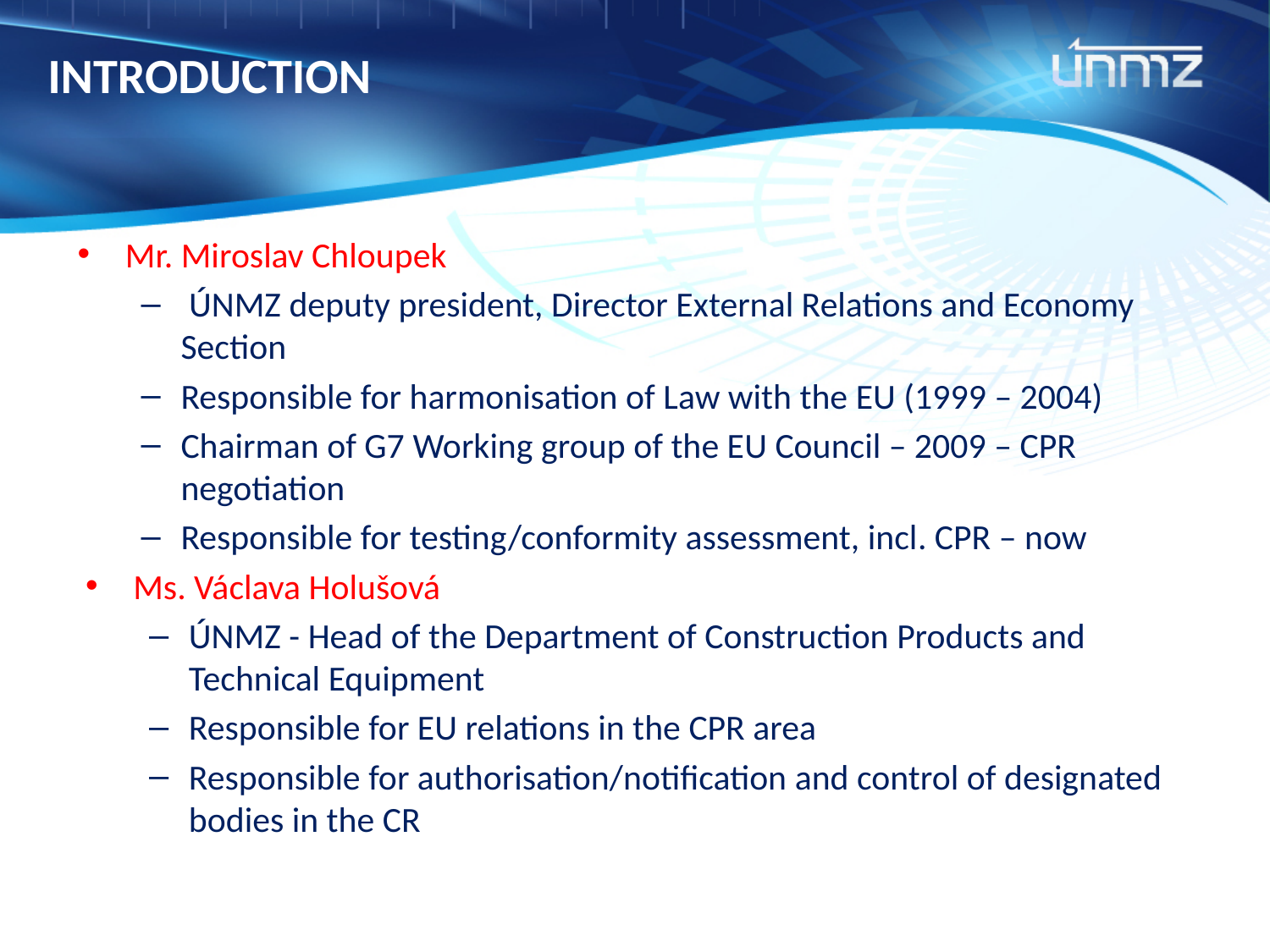

# INTRODUCTION
Mr. Miroslav Chloupek
 ÚNMZ deputy president, Director External Relations and Economy Section
Responsible for harmonisation of Law with the EU (1999 – 2004)
Chairman of G7 Working group of the EU Council – 2009 – CPR negotiation
Responsible for testing/conformity assessment, incl. CPR – now
Ms. Václava Holušová
ÚNMZ - Head of the Department of Construction Products and Technical Equipment
Responsible for EU relations in the CPR area
Responsible for authorisation/notification and control of designated bodies in the CR